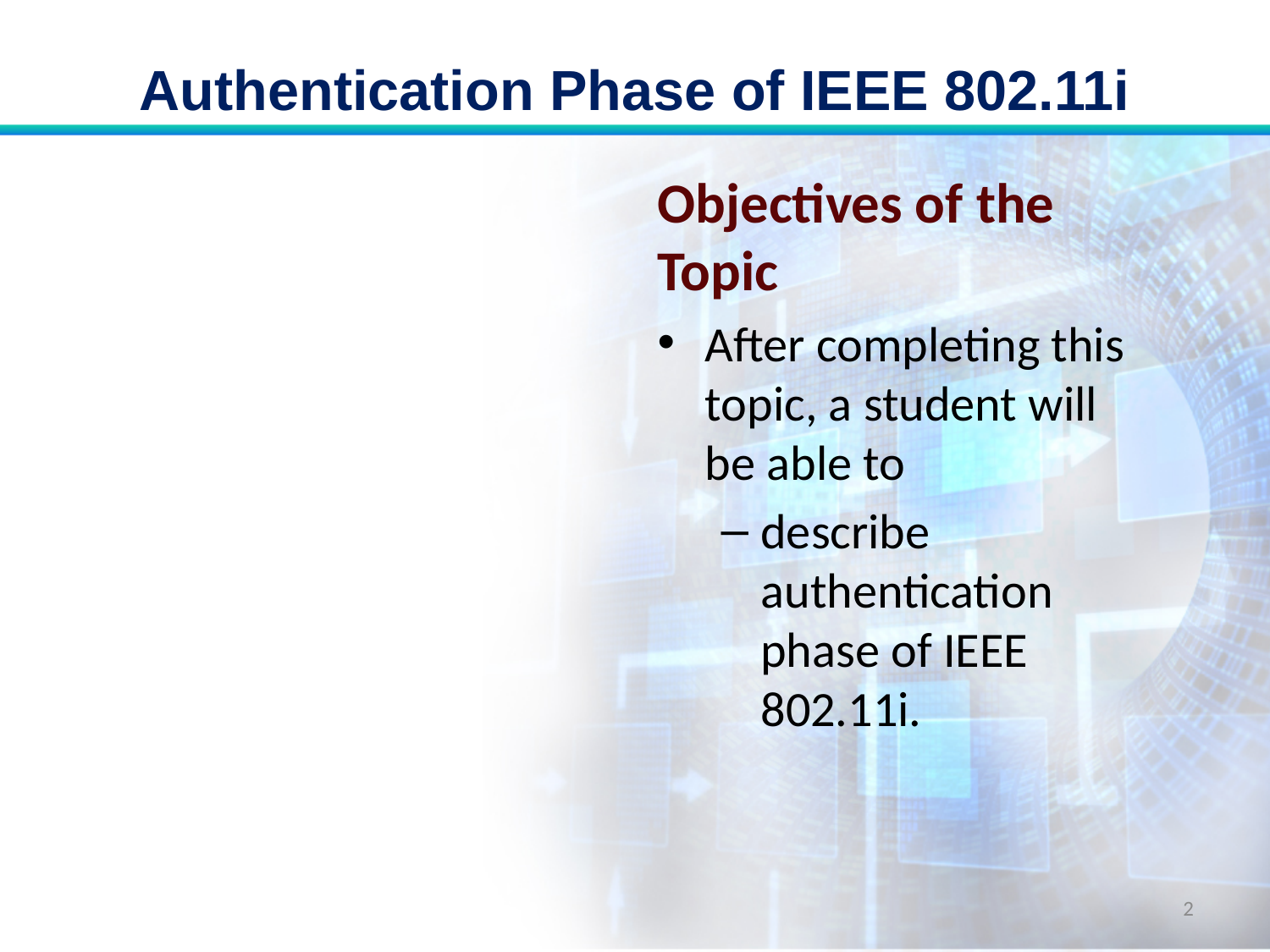

# Authentication Phase of IEEE 802.11i
Objectives of the Topic
After completing this topic, a student will be able to
describe authentication phase of IEEE 802.11i.
2